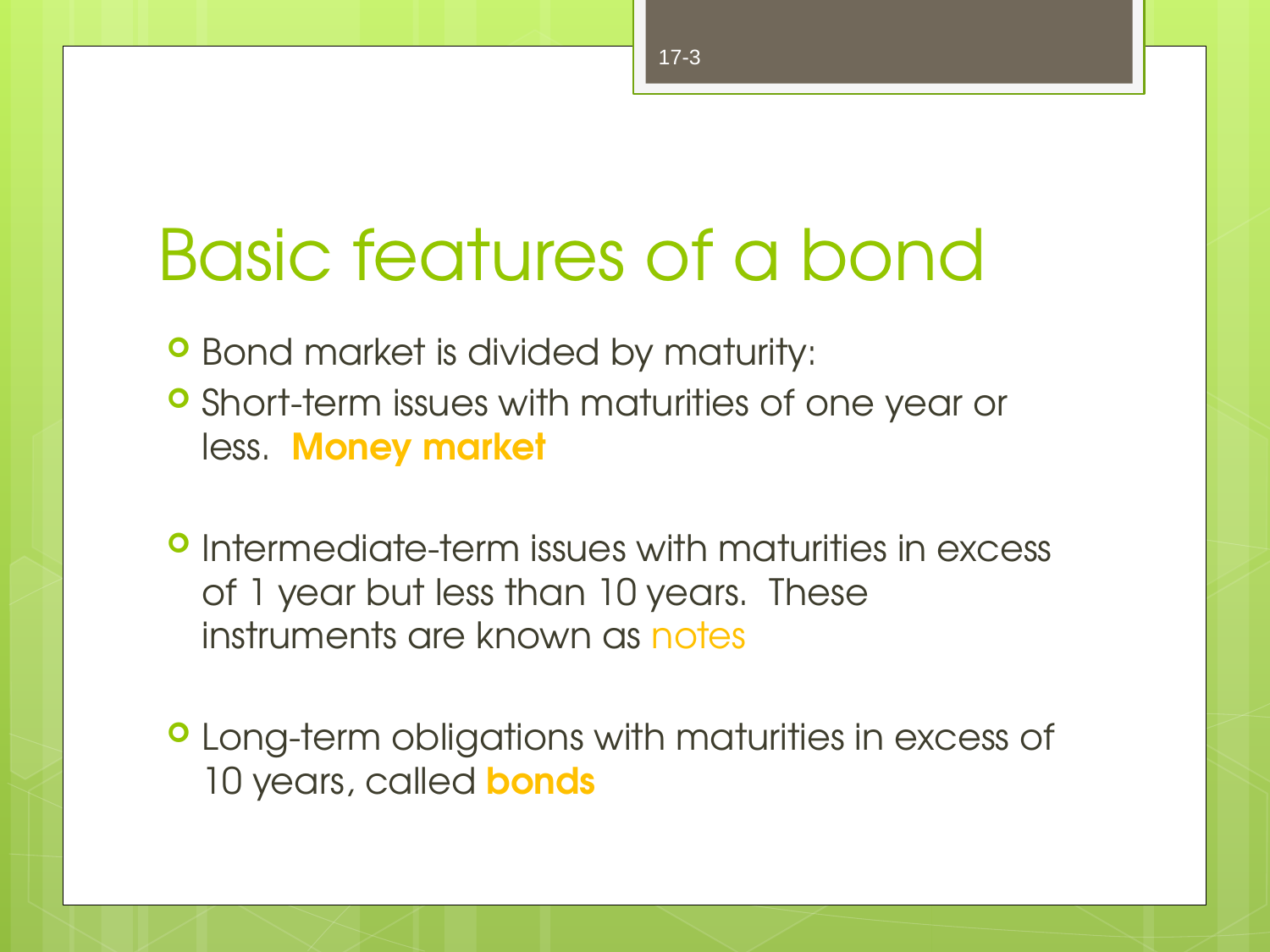

17-3
# Basic features of a bond
Bond market is divided by maturity:
Short-term issues with maturities of one year or less.  Money market

Intermediate-term issues with maturities in excess of 1 year but less than 10 years.  These instruments are known as notes

Long-term obligations with maturities in excess of 10 years, called bonds